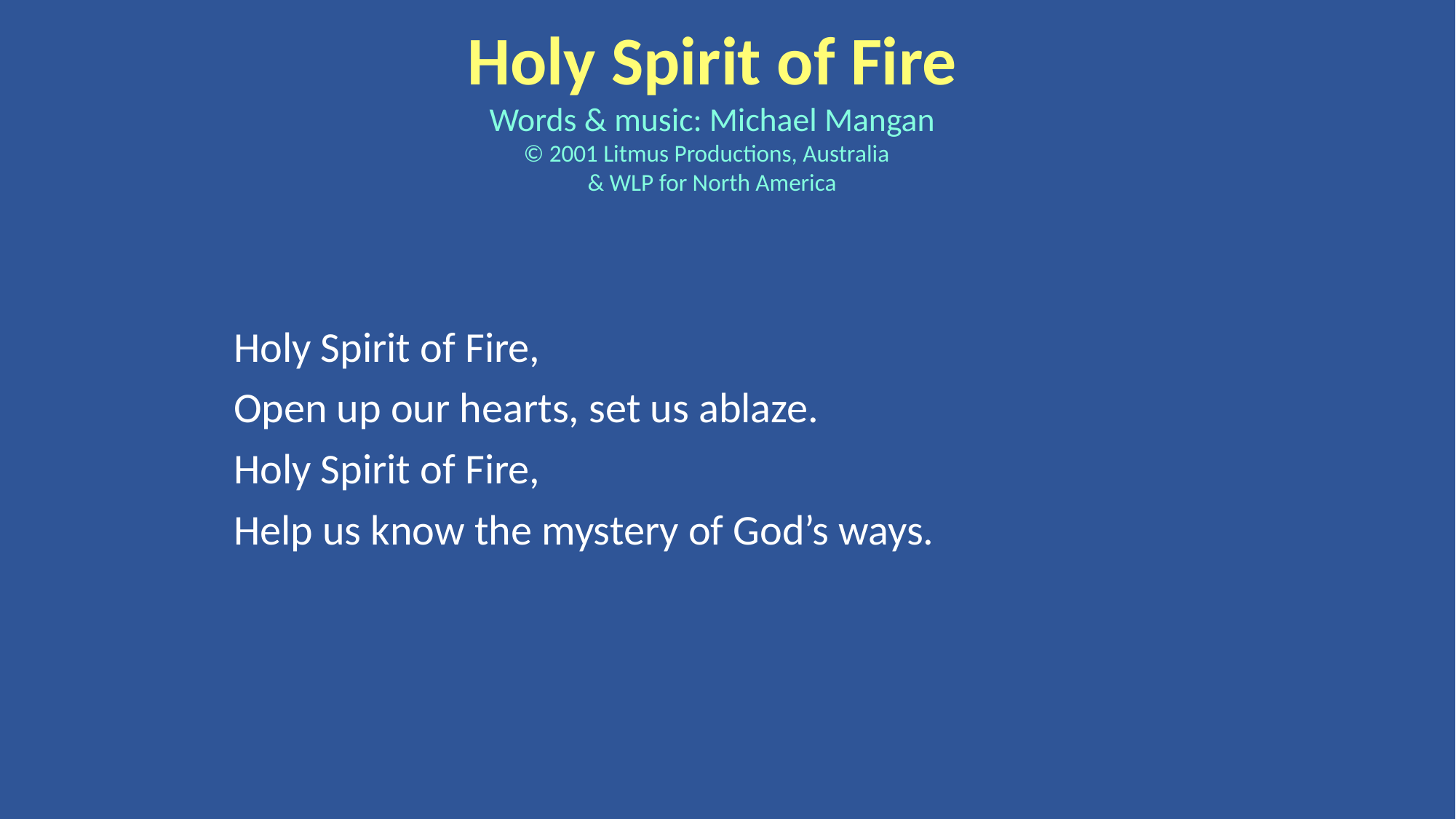

Holy Spirit of Fire
Words & music: Michael Mangan
© 2001 Litmus Productions, Australia
& WLP for North America
Holy Spirit of Fire,
Open up our hearts, set us ablaze.
Holy Spirit of Fire,
Help us know the mystery of God’s ways.